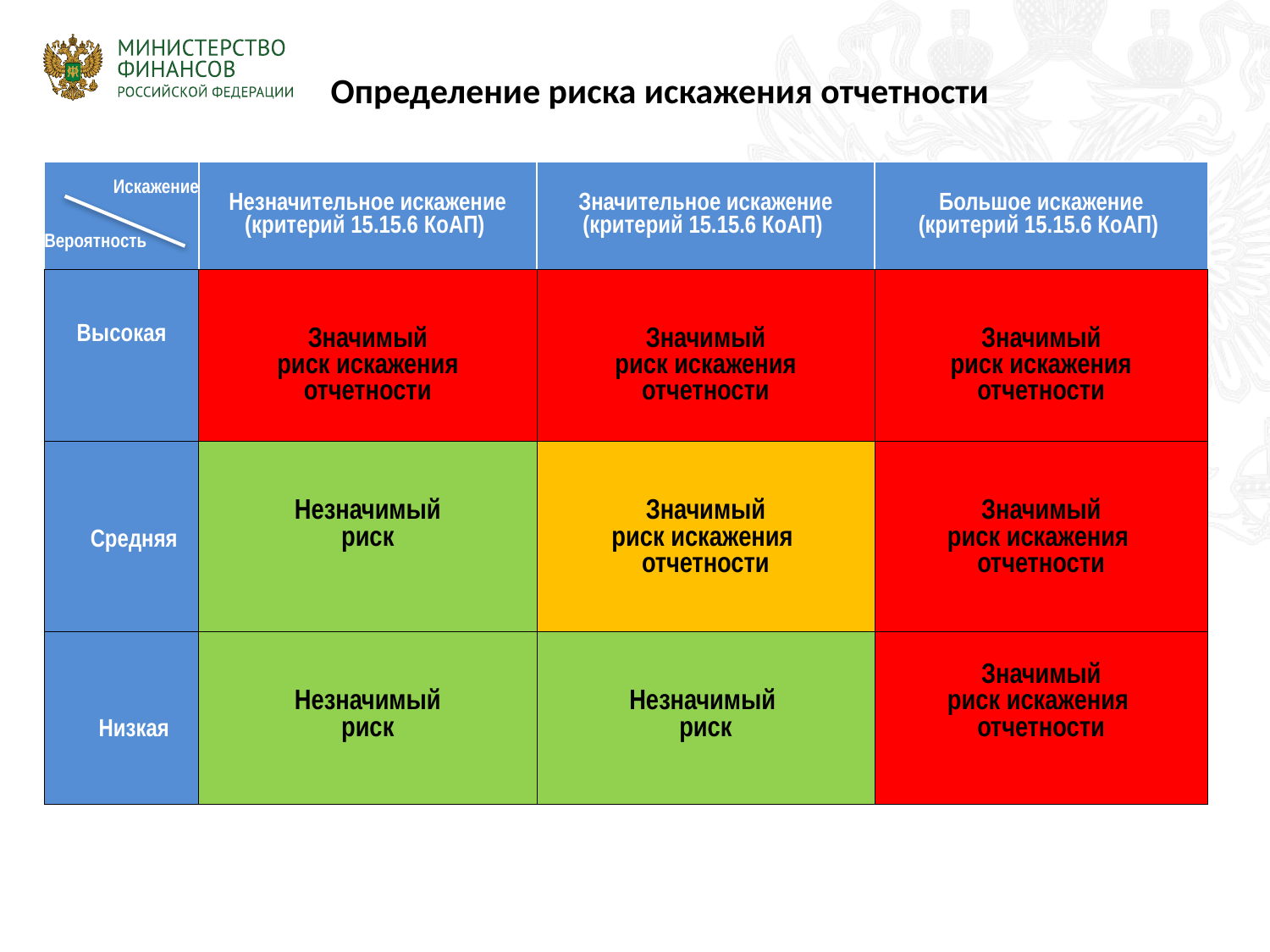

Определение риска искажения отчетности
| Искажение Вероятность | Незначительное искажение (критерий 15.15.6 КоАП) | Значительное искажение (критерий 15.15.6 КоАП) | Большое искажение (критерий 15.15.6 КоАП) |
| --- | --- | --- | --- |
| Высокая | Значимый риск искажения отчетности | Значимый риск искажения отчетности | Значимый риск искажения отчетности |
| Средняя | Незначимый риск | Значимый риск искажения отчетности | Значимый риск искажения отчетности |
| Низкая | Незначимый риск | Незначимый риск | Значимый риск искажения отчетности |